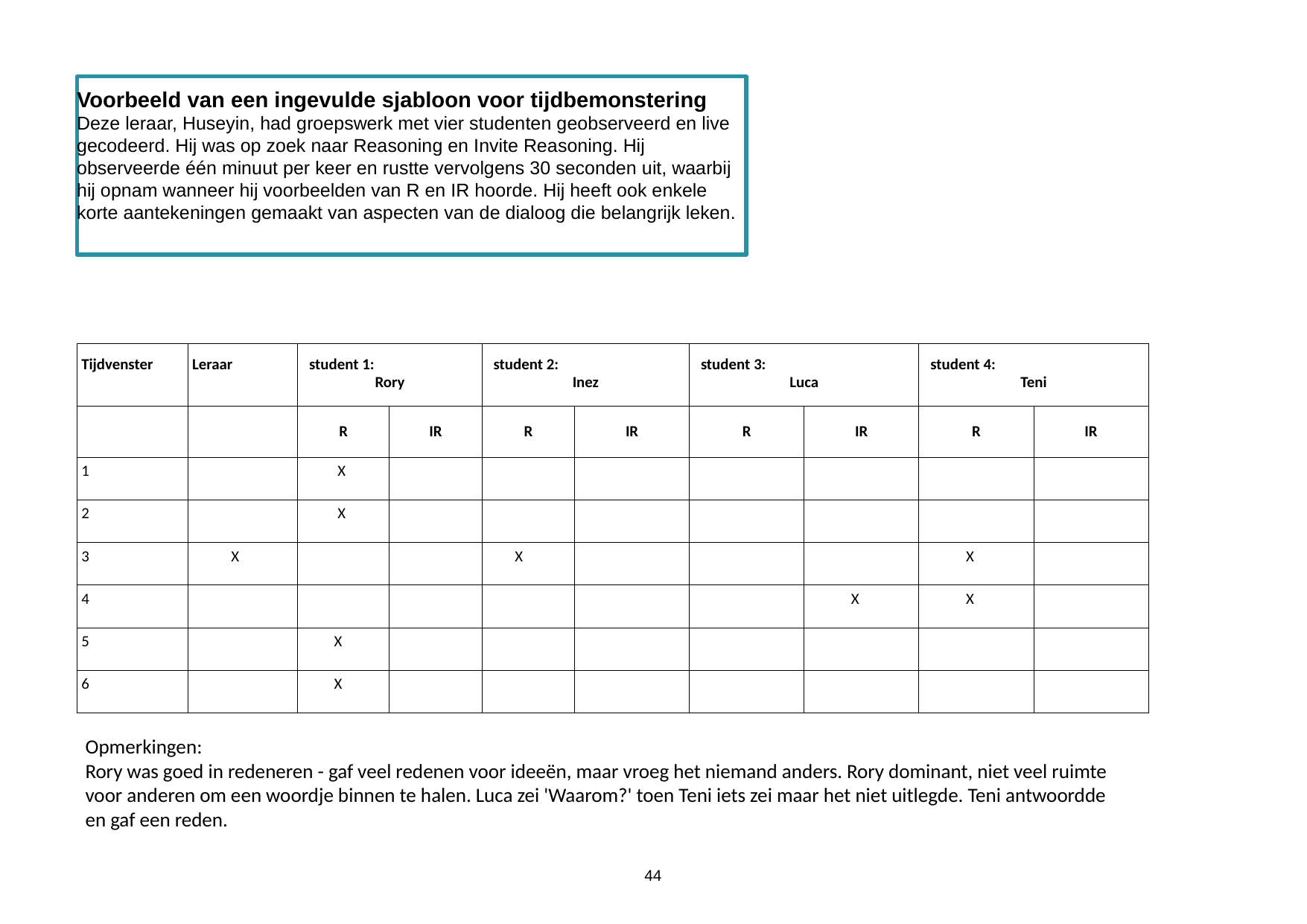

Voorbeeld van een ingevulde sjabloon voor tijdbemonstering
Deze leraar, Huseyin, had groepswerk met vier studenten geobserveerd en live gecodeerd. Hij was op zoek naar Reasoning en Invite Reasoning. Hij observeerde één minuut per keer en rustte vervolgens 30 seconden uit, waarbij hij opnam wanneer hij voorbeelden van R en IR hoorde. Hij heeft ook enkele korte aantekeningen gemaakt van aspecten van de dialoog die belangrijk leken.

| Tijdvenster | Leraar | student 1: Rory |  | student 2: Inez |  | student 3: Luca |  | student 4: Teni |  |
| --- | --- | --- | --- | --- | --- | --- | --- | --- | --- |
|  |  | R | IR | R | IR | R | IR | R | IR |
| 1 |  | X |  |  |  |  |  |  |  |
| 2 |  | X |  |  |  |  |  |  |  |
| 3 | X |  |  | X |  |  |  | X |  |
| 4 |  |  |  |  |  |  | X | X |  |
| 5 |  | X |  |  |  |  |  |  |  |
| 6 |  | X |  |  |  |  |  |  |  |
Opmerkingen:
Rory was goed in redeneren - gaf veel redenen voor ideeën, maar vroeg het niemand anders. Rory dominant, niet veel ruimte voor anderen om een woordje binnen te halen. Luca zei 'Waarom?' toen Teni iets zei maar het niet uitlegde. Teni antwoordde en gaf een reden.

44